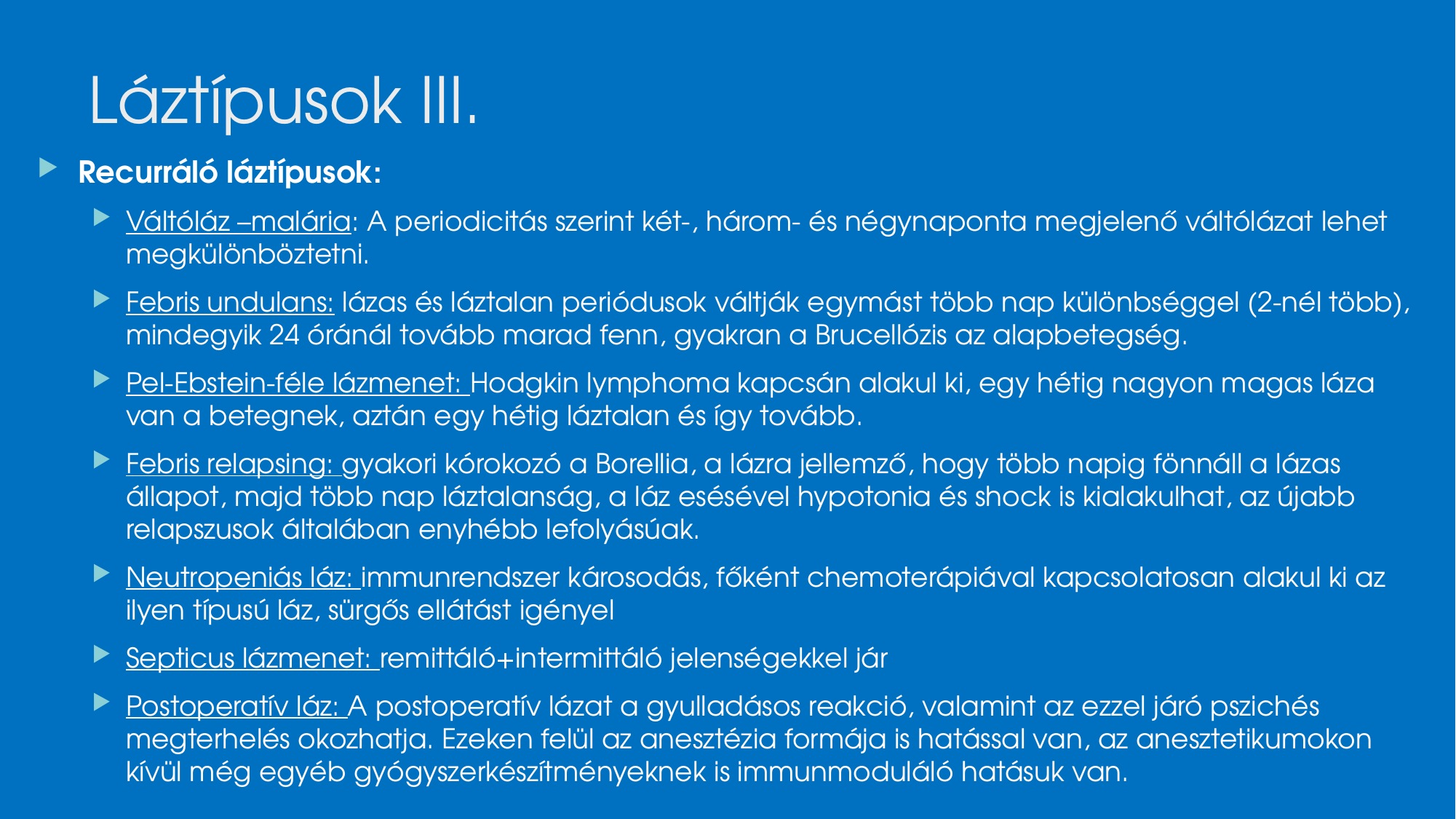

10
# Láztípusok III.
Recurráló láztípusok:
Váltóláz –malária: A periodicitás szerint két-, három- és négynaponta megjelenő váltólázat lehet megkülönböztetni.
Febris undulans: lázas és láztalan periódusok váltják egymást több nap különbséggel (2-nél több), mindegyik 24 óránál tovább marad fenn, gyakran a Brucellózis az alapbetegség.
Pel-Ebstein-féle lázmenet: Hodgkin lymphoma kapcsán alakul ki, egy hétig nagyon magas láza van a betegnek, aztán egy hétig láztalan és így tovább.
Febris relapsing: gyakori kórokozó a Borellia, a lázra jellemző, hogy több napig fönnáll a lázas állapot, majd több nap láztalanság, a láz esésével hypotonia és shock is kialakulhat, az újabb relapszusok általában enyhébb lefolyásúak.
Neutropeniás láz: immunrendszer károsodás, főként chemoterápiával kapcsolatosan alakul ki az ilyen típusú láz, sürgős ellátást igényel
Septicus lázmenet: remittáló+intermittáló jelenségekkel jár
Postoperatív láz: A postoperatív lázat a gyulladásos reakció, valamint az ezzel járó pszichés megterhelés okozhatja. Ezeken felül az anesztézia formája is hatással van, az anesztetikumokon kívül még egyéb gyógyszerkészítményeknek is immunmoduláló hatásuk van.